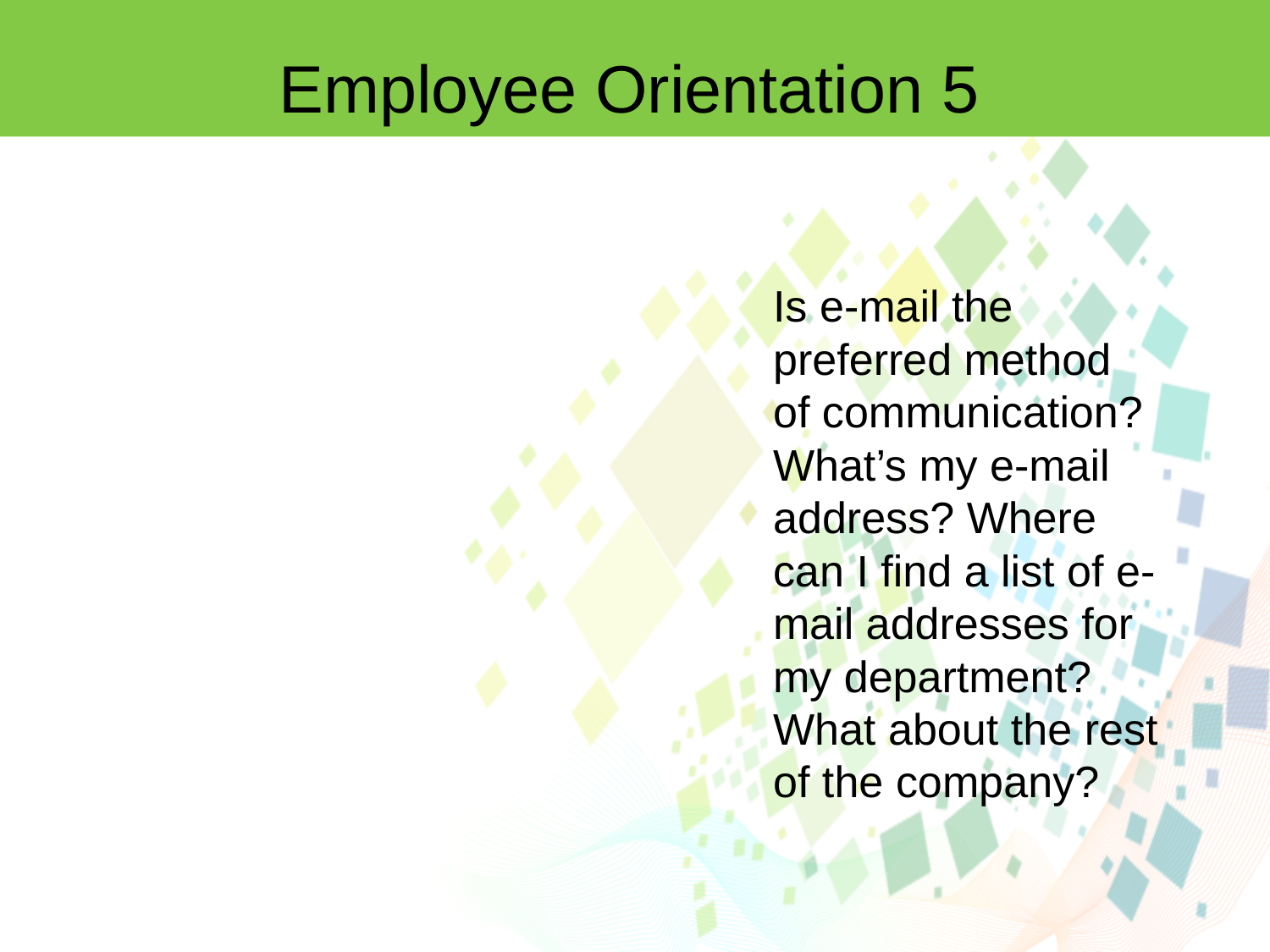

Employee Orientation 5
Is e-mail the preferred method of communication? What’s my e-mail address? Where can I find a list of e-mail addresses for my department?
What about the rest of the company?